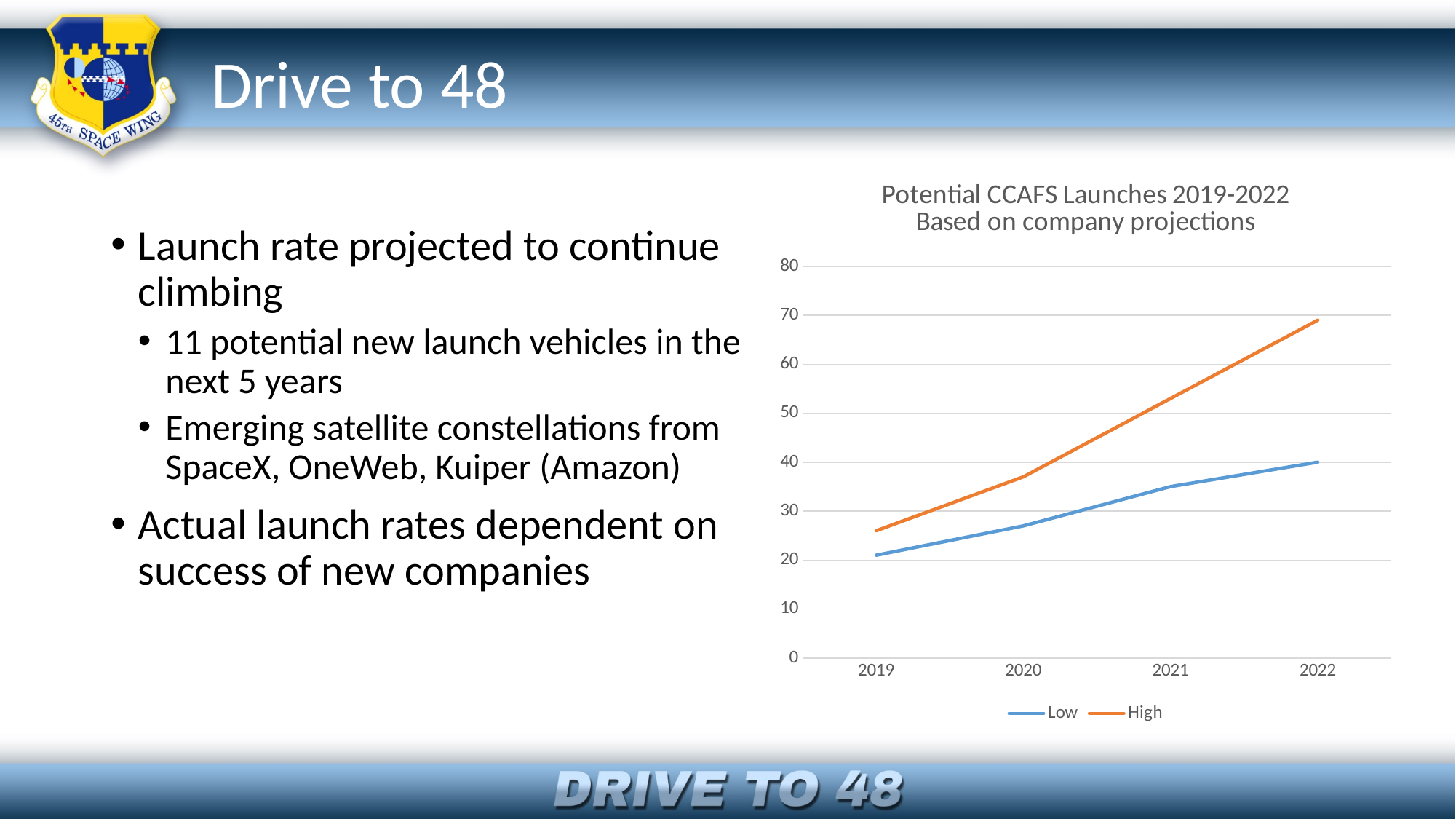

# Drive to 48

### Chart: Potential CCAFS Launches 2019-2022
Based on company projections

| Category | Low | High |
|---|---|---|
| 2019 | 21.0 | 26.0 |
| 2020 | 27.0 | 37.0 |
| 2021 | 35.0 | 53.0 |
| 2022 | 40.0 | 69.0 |
Launch rate projected to continue climbing
11 potential new launch vehicles in the next 5 years
Emerging satellite constellations from SpaceX, OneWeb, Kuiper (Amazon)
Actual launch rates dependent on success of new companies